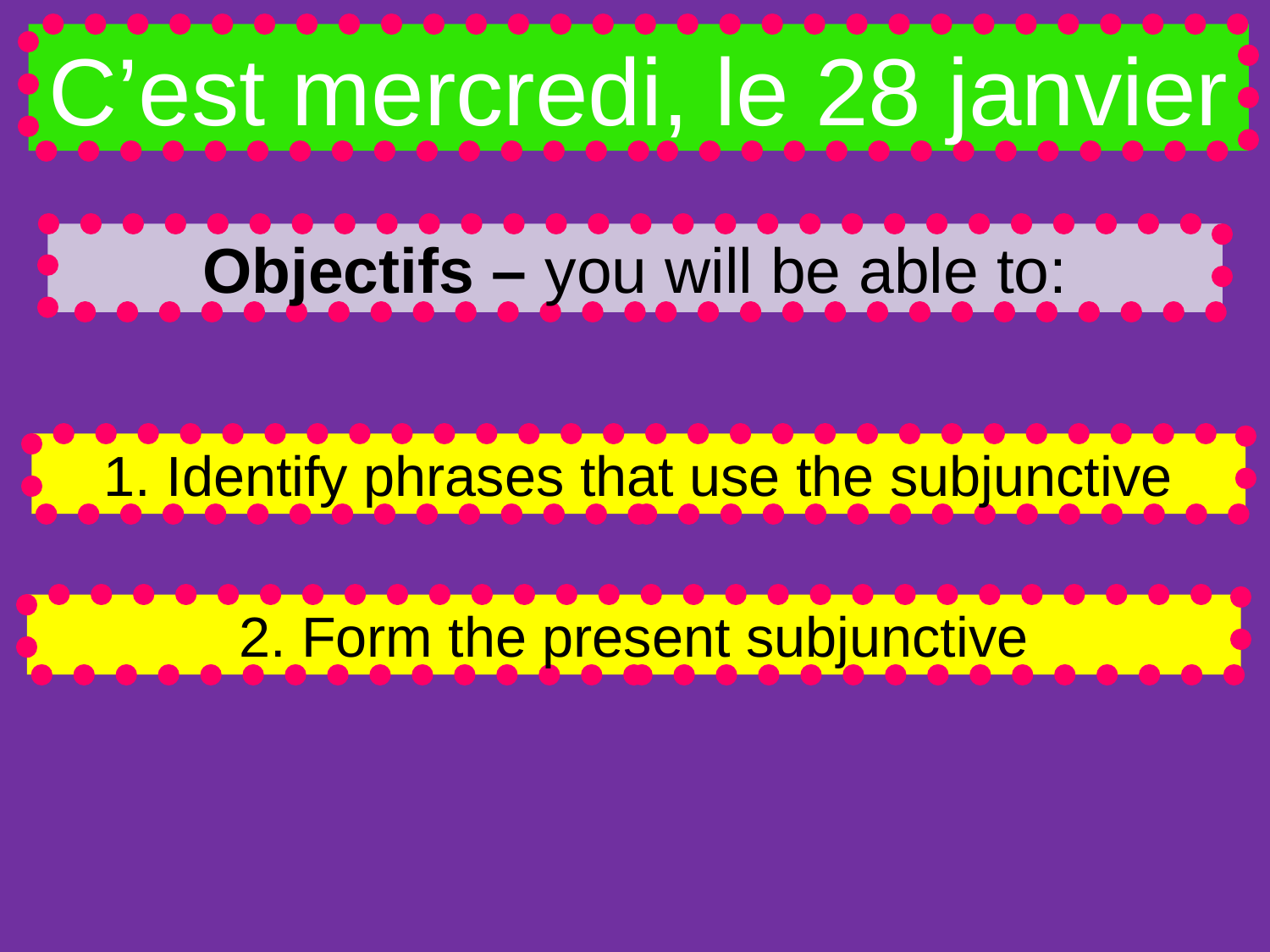

C’est mercredi, le 28 janvier
Objectifs – you will be able to:
1. Identify phrases that use the subjunctive
2. Form the present subjunctive